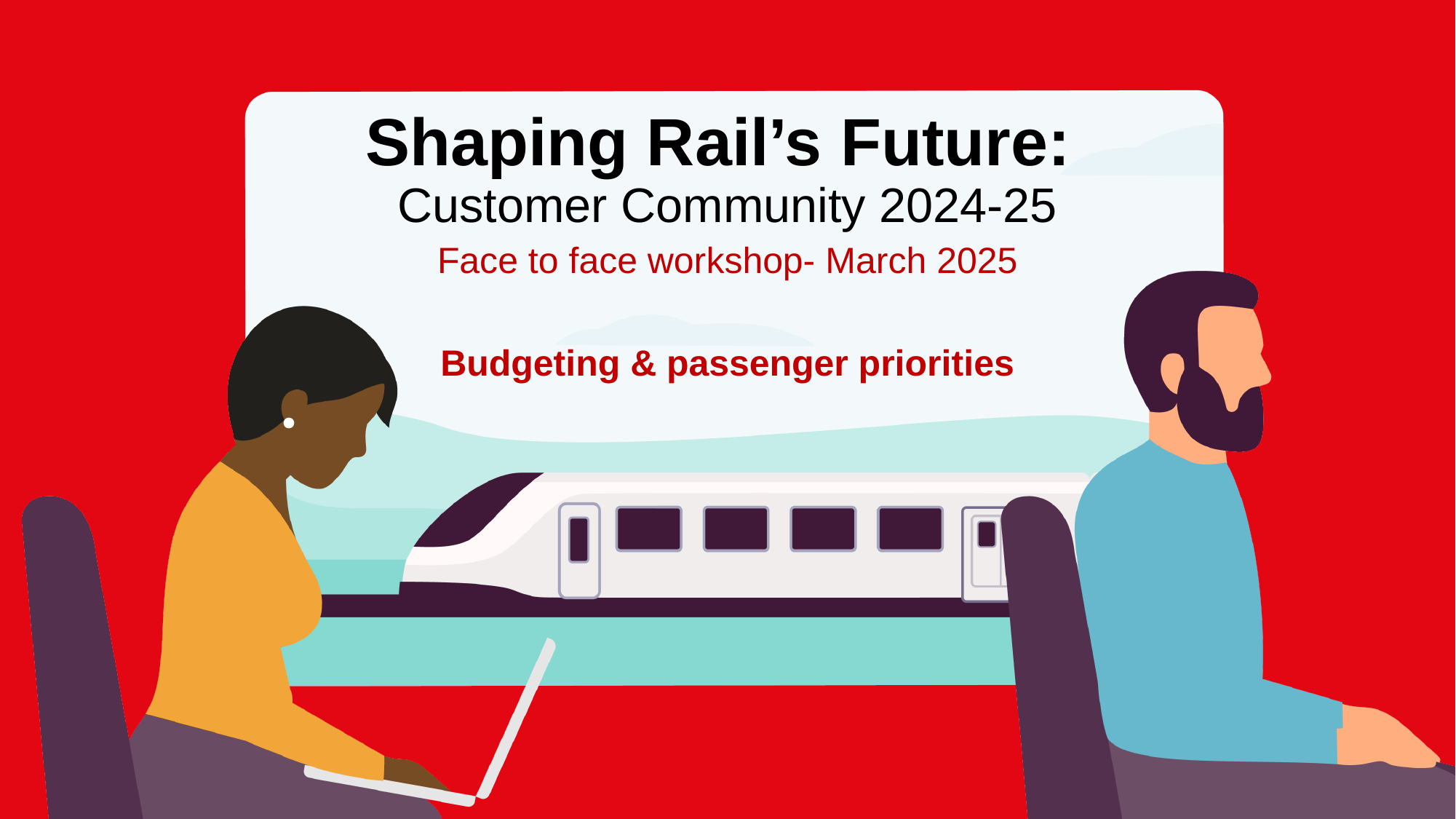

# Shaping Rail’s Future: Customer Community 2024-25
Face to face workshop- March 2025

Budgeting & passenger priorities